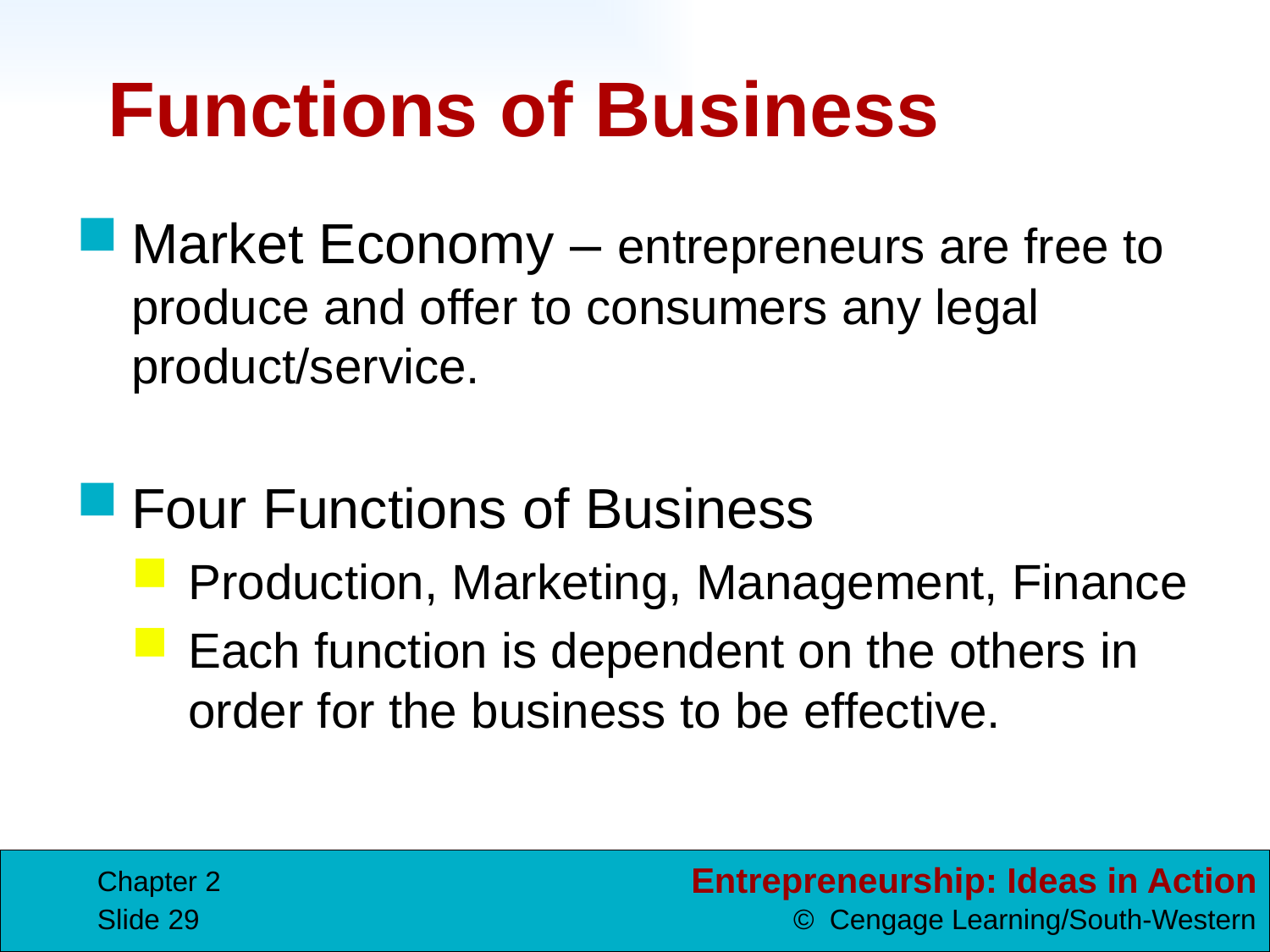

# Functions of Business
Market Economy – entrepreneurs are free to produce and offer to consumers any legal product/service.
Four Functions of Business
Production, Marketing, Management, Finance
Each function is dependent on the others in order for the business to be effective.
Chapter 2
Slide 29